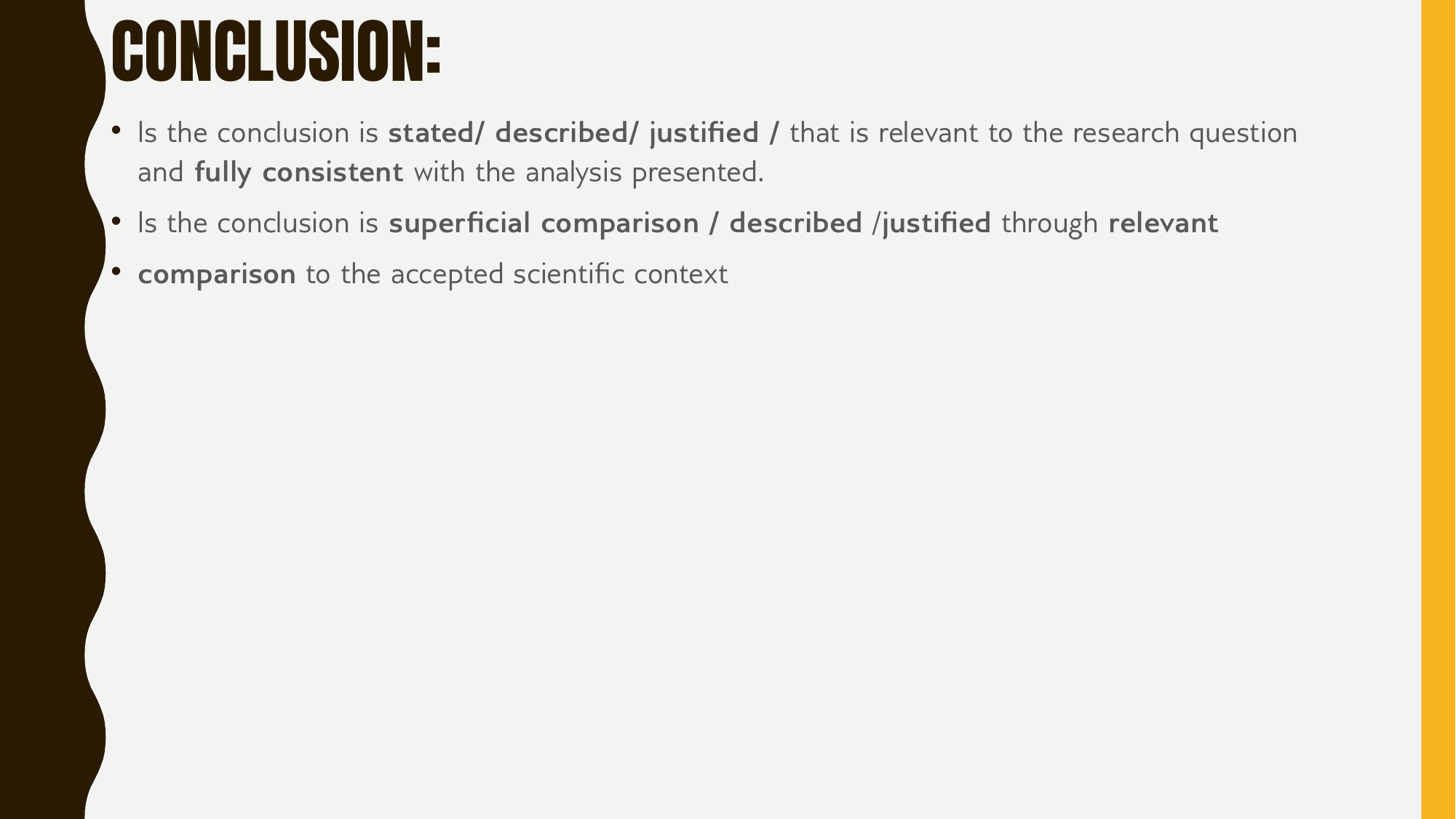

# CONCLUSION:
Is the conclusion is stated/ described/ justified / that is relevant to the research question and fully consistent with the analysis presented.
Is the conclusion is superficial comparison / described /justified through relevant
comparison to the accepted scientific context